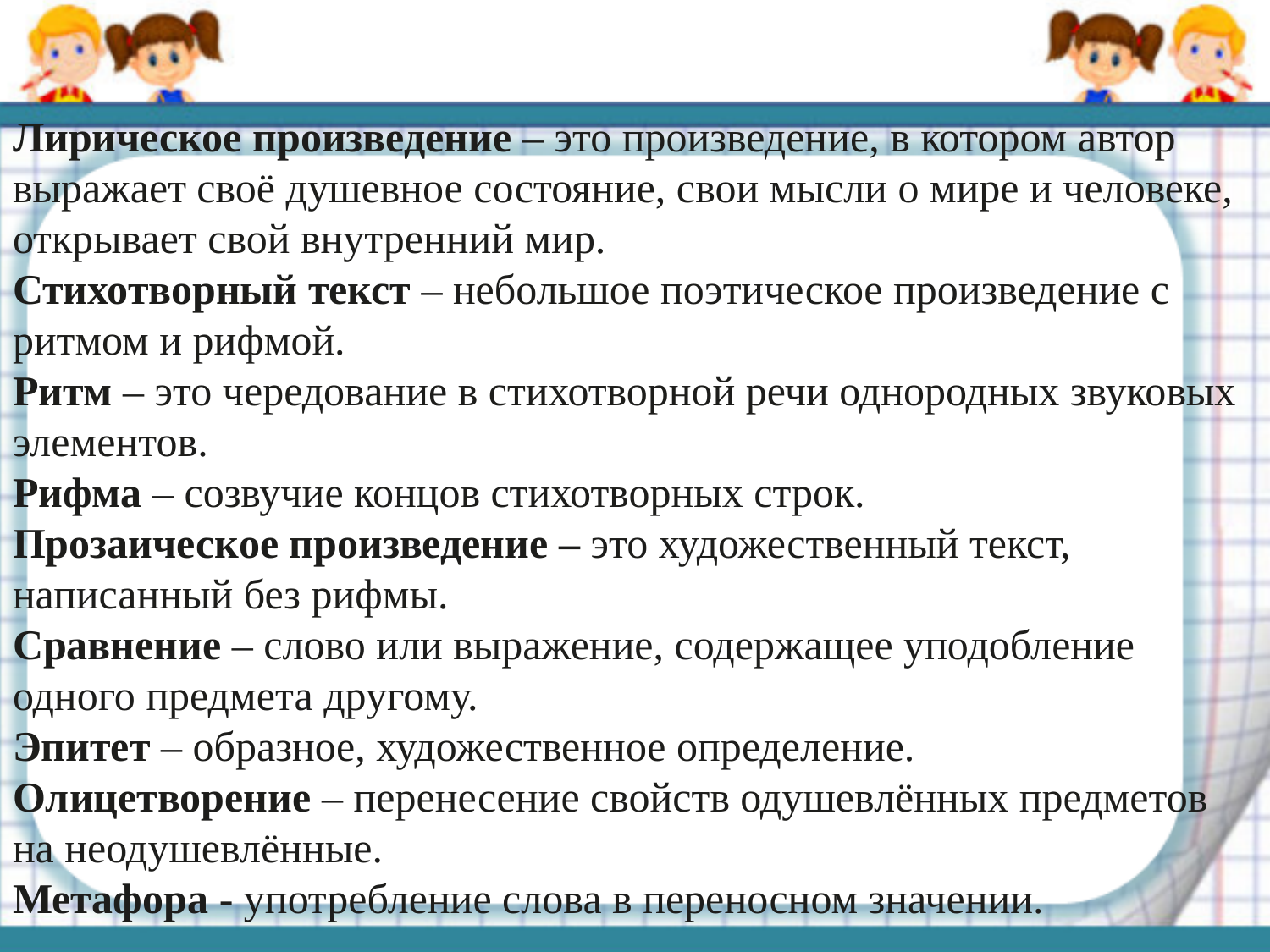

Лирическое произведение – это произведение, в котором автор выражает своё душевное состояние, свои мысли о мире и человеке, открывает свой внутренний мир.
Стихотворный текст – небольшое поэтическое произведение с ритмом и рифмой.
Ритм – это чередование в стихотворной речи однородных звуковых элементов.
Рифма – созвучие концов стихотворных строк.
Прозаическое произведение – это художественный текст, написанный без рифмы.
Сравнение – слово или выражение, содержащее уподобление одного предмета другому.
Эпитет – образное, художественное определение.
Олицетворение – перенесение свойств одушевлённых предметов на неодушевлённые.
Метафора - употребление слова в переносном значении.